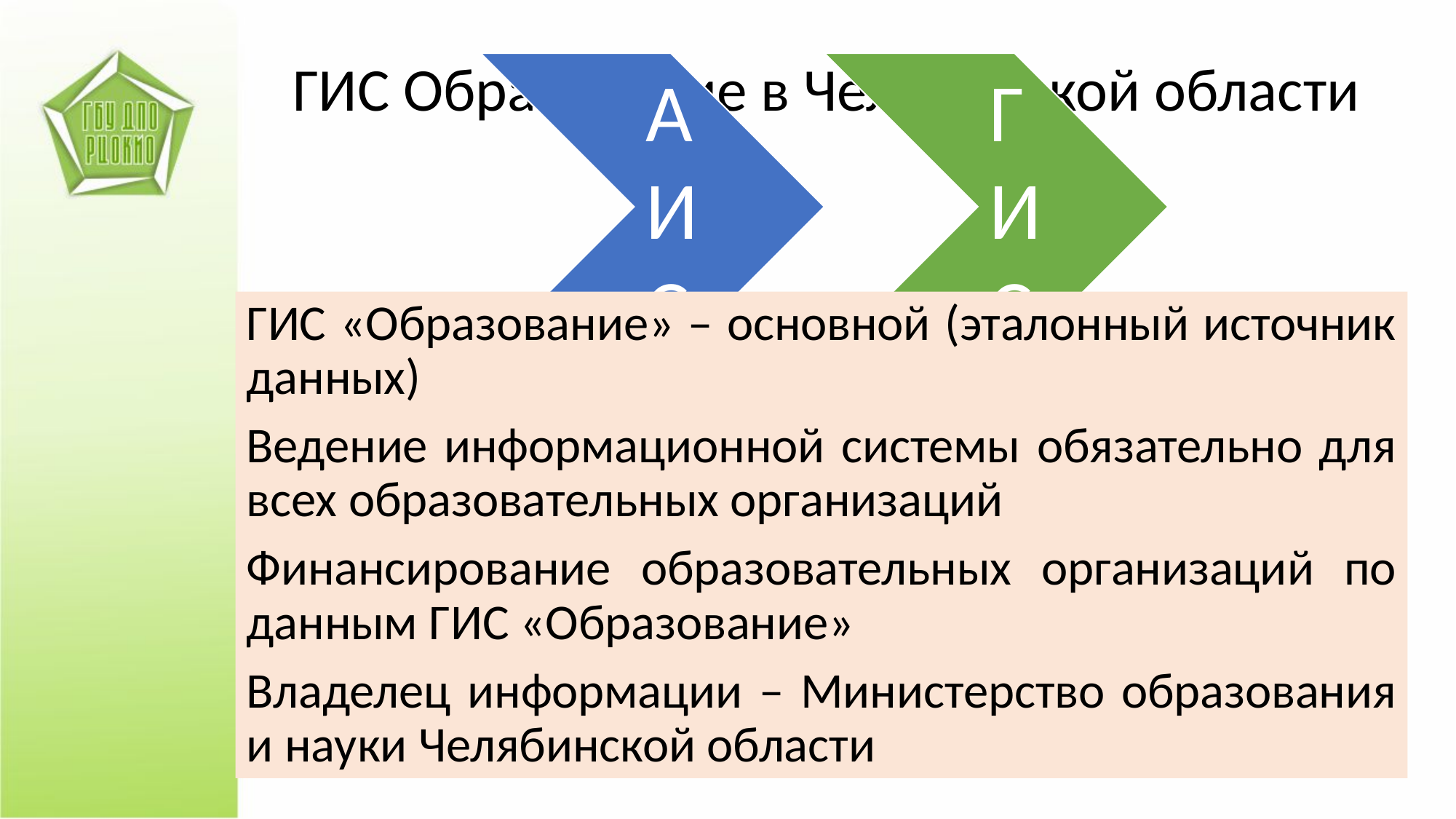

ГИС Образование в Челябинской области
ГИС
ГИС «Образование» – основной (эталонный источник данных)
Ведение информационной системы обязательно для всех образовательных организаций
Финансирование образовательных организаций по данным ГИС «Образование»
Владелец информации – Министерство образования и науки Челябинской области